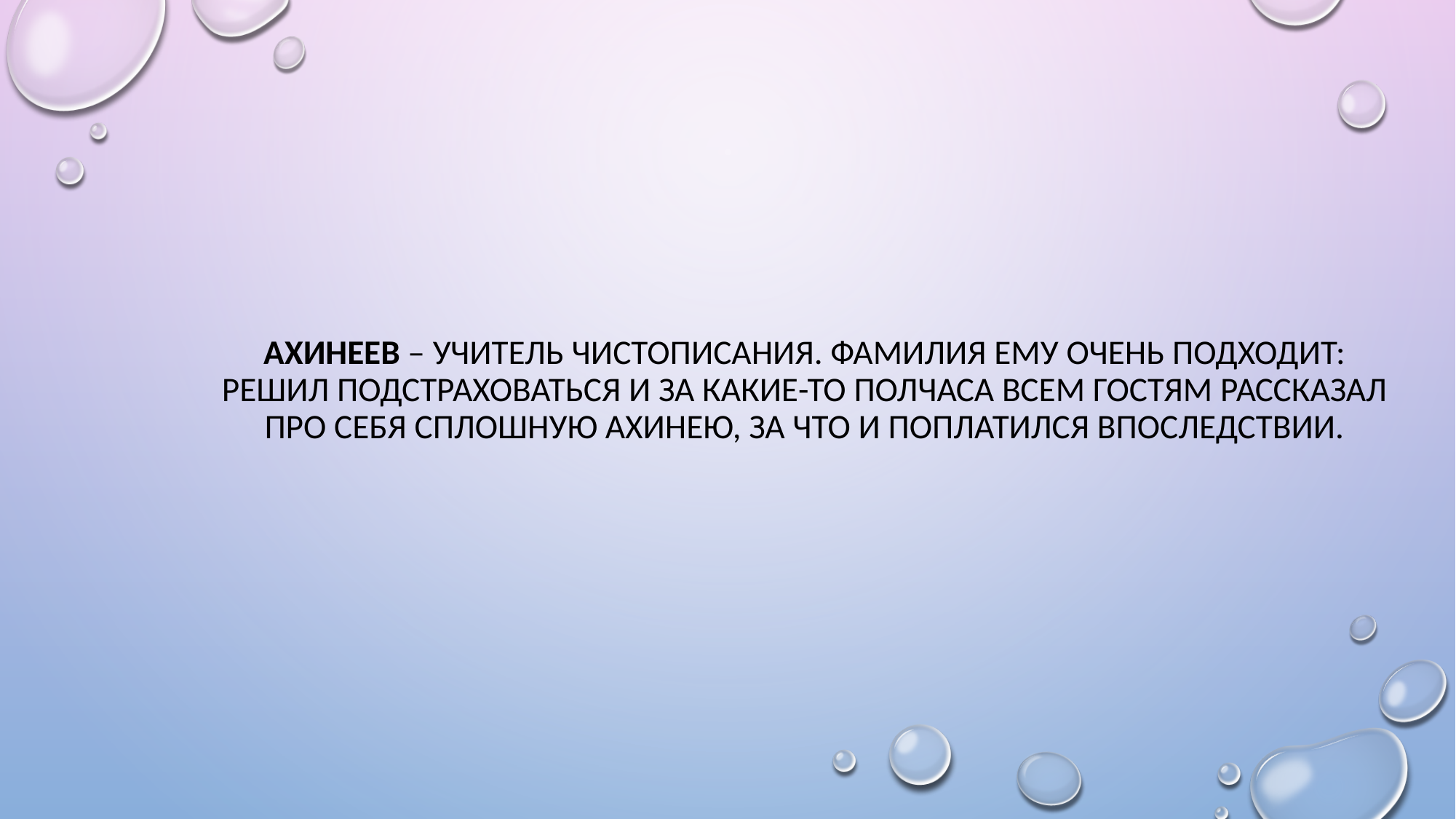

# Ахинеев – учитель чистописания. Фамилия ему очень подходит: решил подстраховаться и за какие-то полчаса всем гостям рассказал про себя сплошную ахинею, за что и поплатился впоследствии.